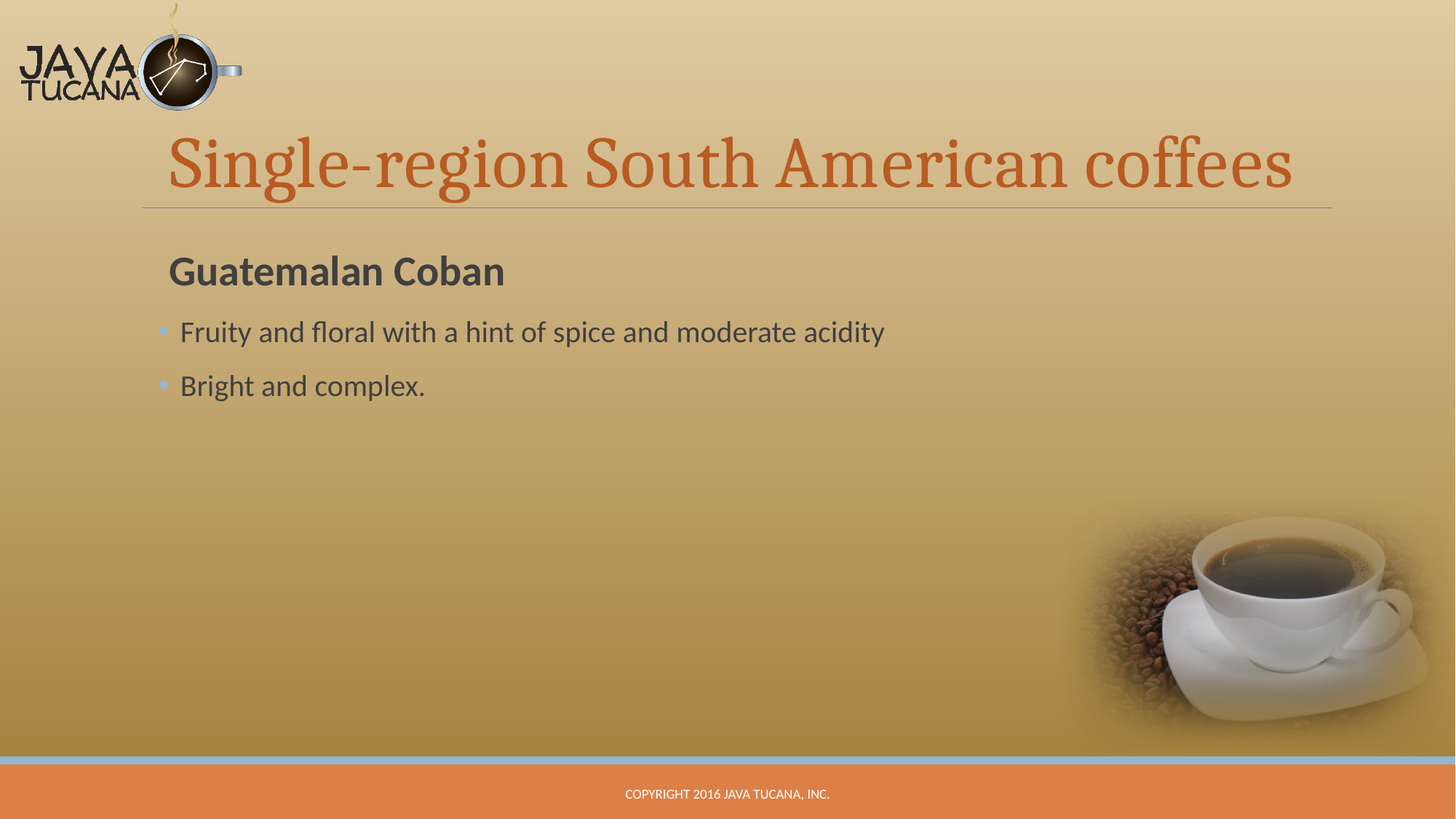

# Single-region South American coffees
Guatemalan Coban
Fruity and floral with a hint of spice and moderate acidity
Bright and complex.

Copyright 2016 Java Tucana, Inc.